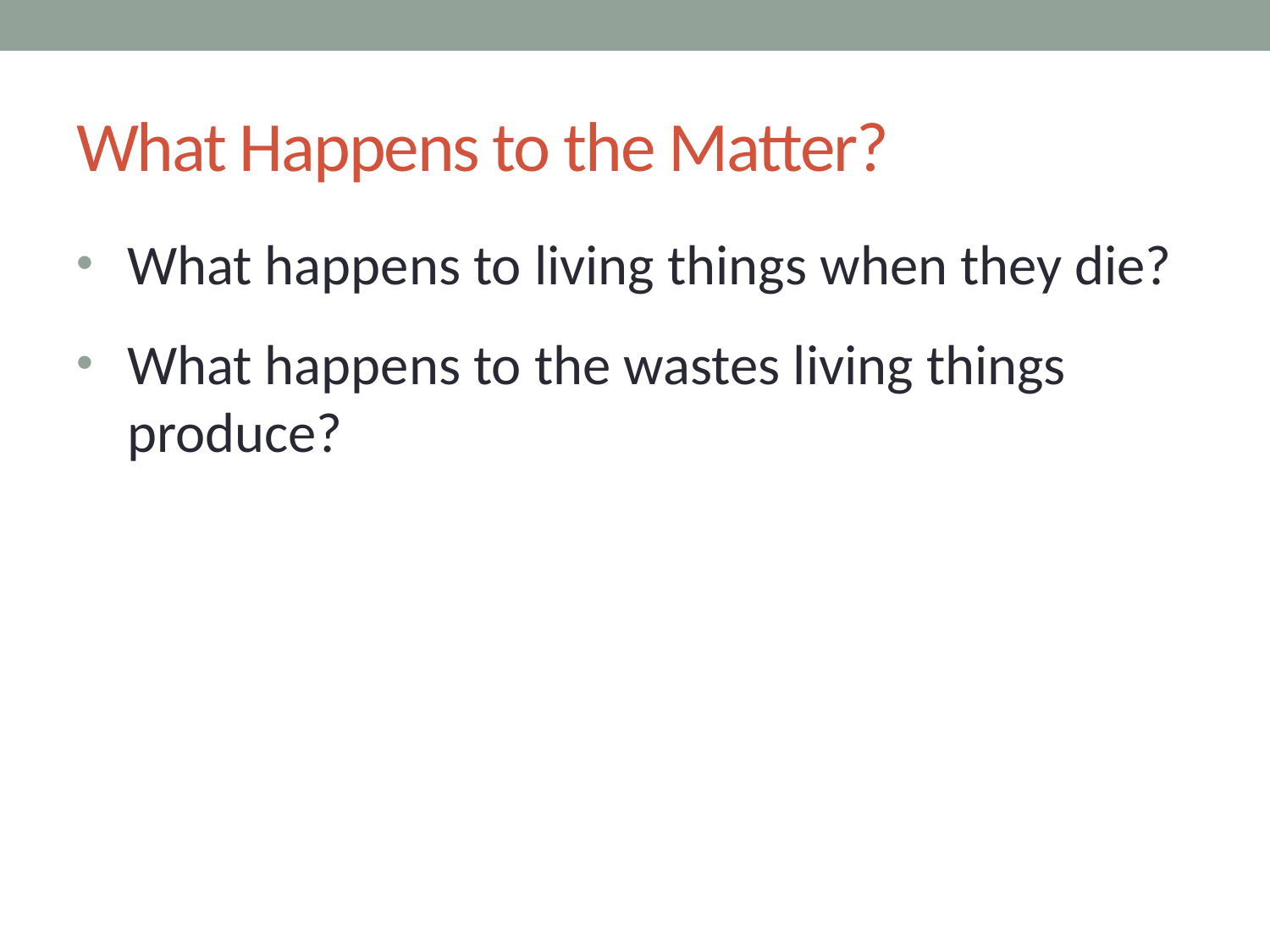

# What Happens to the Matter?
What happens to living things when they die?
What happens to the wastes living things produce?